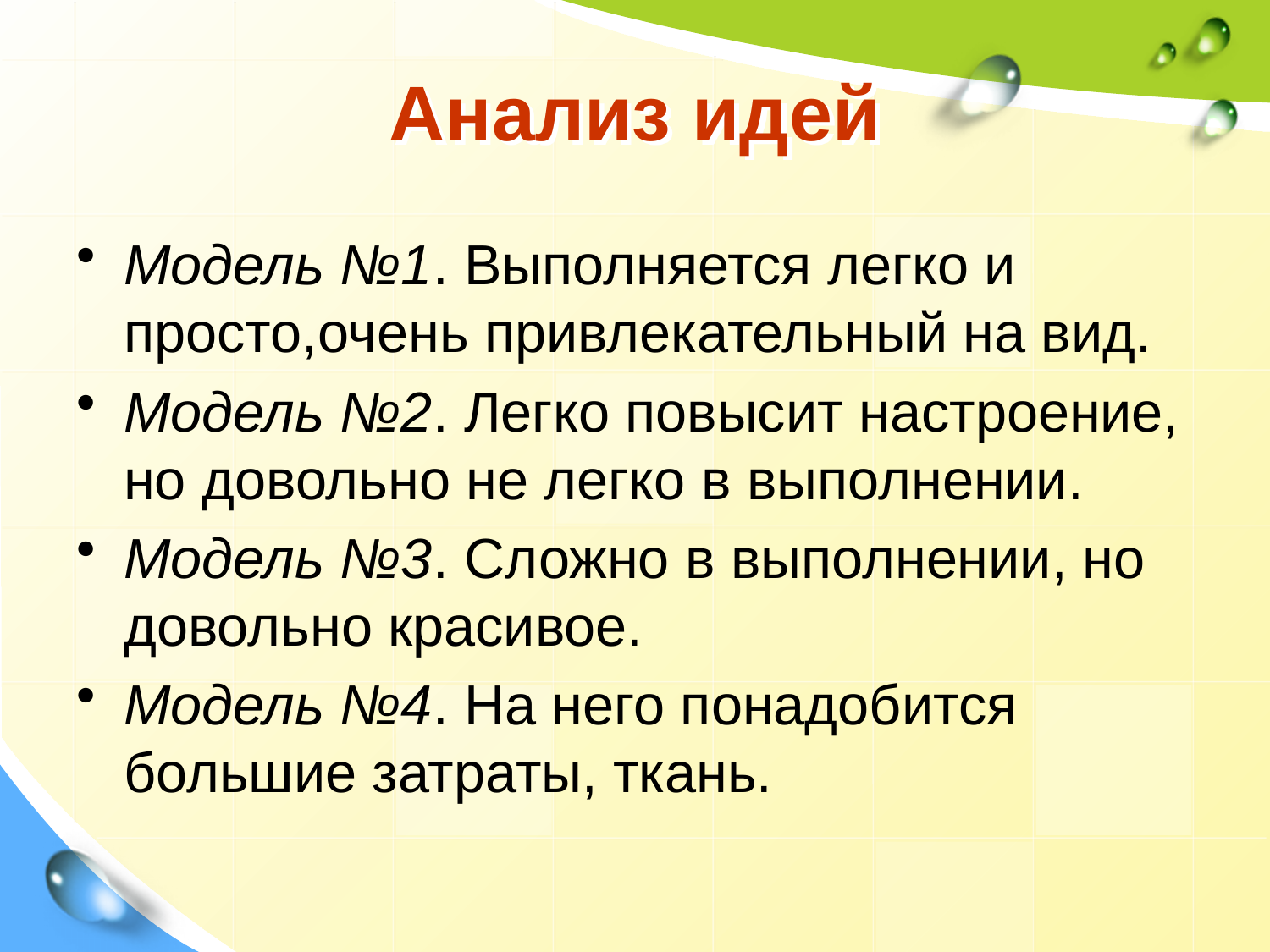

# Анализ идей
Модель №1. Выполняется легко и просто,очень привлекательный на вид.
Модель №2. Легко повысит настроение, но довольно не легко в выполнении.
Модель №3. Сложно в выполнении, но довольно красивое.
Модель №4. На него понадобится  большие затраты, ткань.